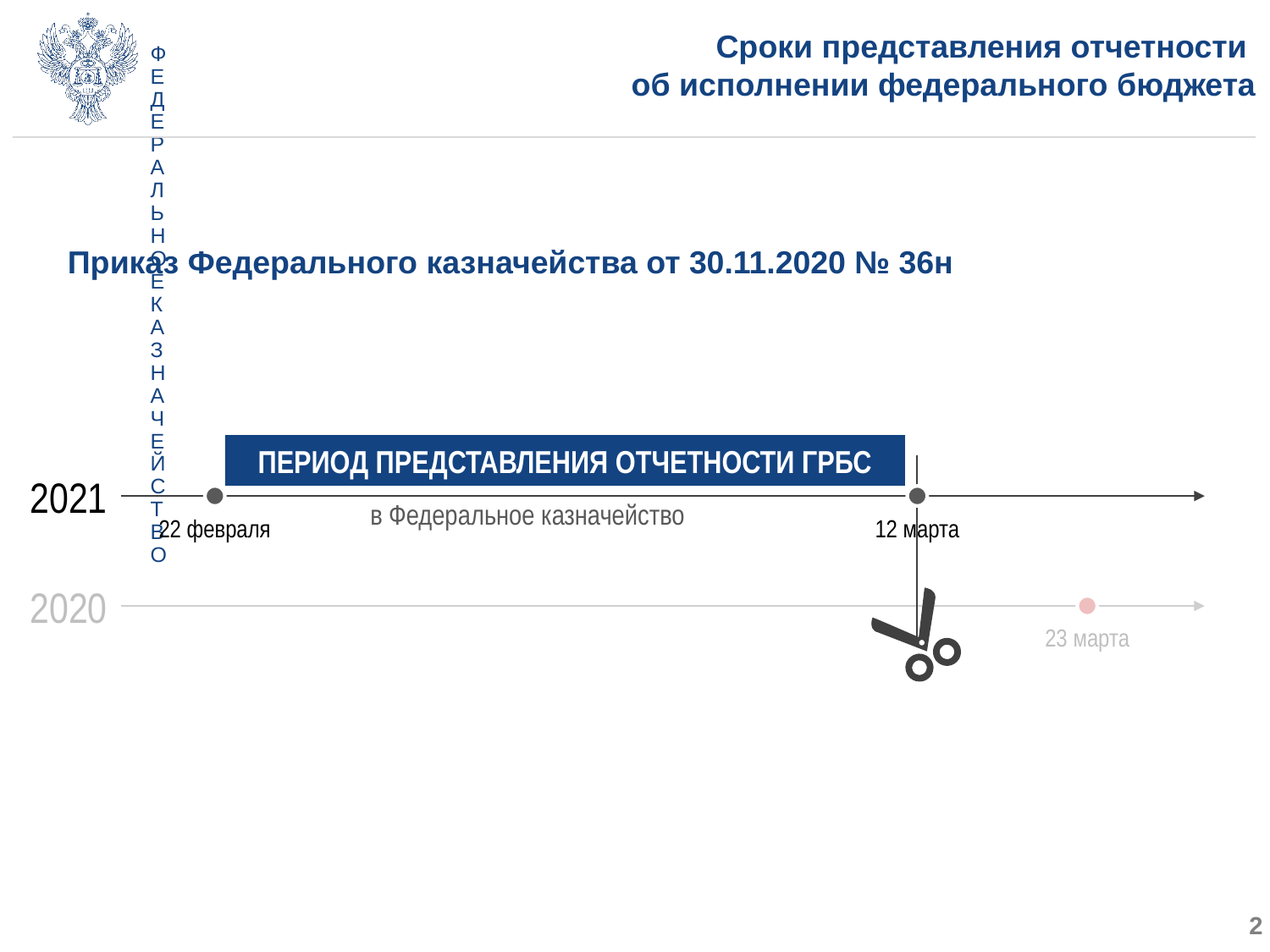

# Сроки представления отчетности об исполнении федерального бюджета
Приказ Федерального казначейства от 30.11.2020 № 36н
ПЕРИОД ПРЕДСТАВЛЕНИЯ ОТЧЕТНОСТИ ГРБС
2021

в Федеральное казначейство
22 февраля
12 марта

2020

23 марта
2